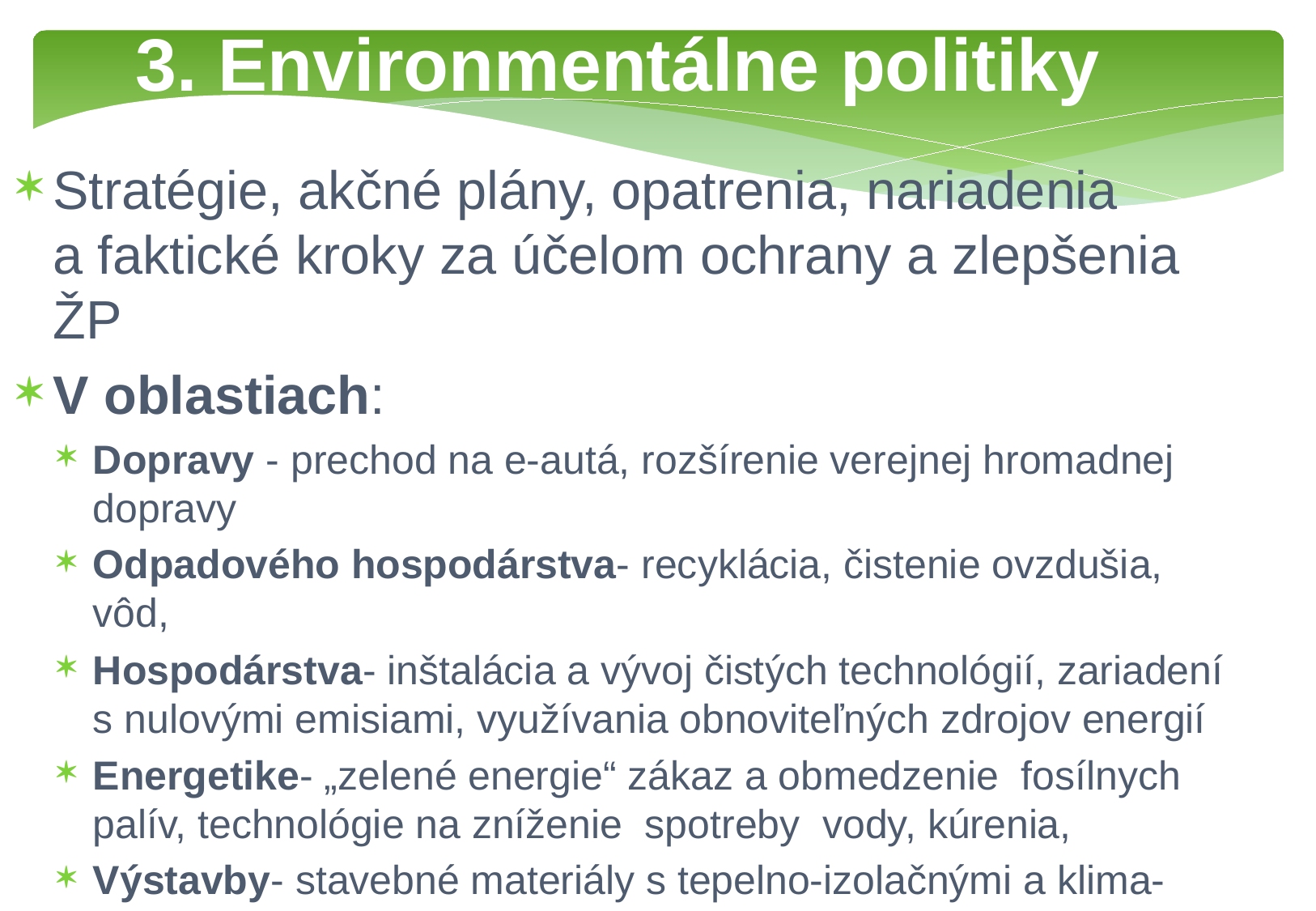

3. Environmentálne politiky
Stratégie, akčné plány, opatrenia, nariadenia a faktické kroky za účelom ochrany a zlepšenia ŽP
V oblastiach:
Dopravy - prechod na e-autá, rozšírenie verejnej hromadnej dopravy
Odpadového hospodárstva- recyklácia, čistenie ovzdušia, vôd,
Hospodárstva- inštalácia a vývoj čistých technológií, zariadení s nulovými emisiami, využívania obnoviteľných zdrojov energií
Energetike- „zelené energie“ zákaz a obmedzenie  fosílnych palív, technológie na zníženie  spotreby  vody, kúrenia,
Výstavby- stavebné materiály s tepelno-izolačnými a klima-neutrálnymi vlastnosťami, zdraviu nezávadné